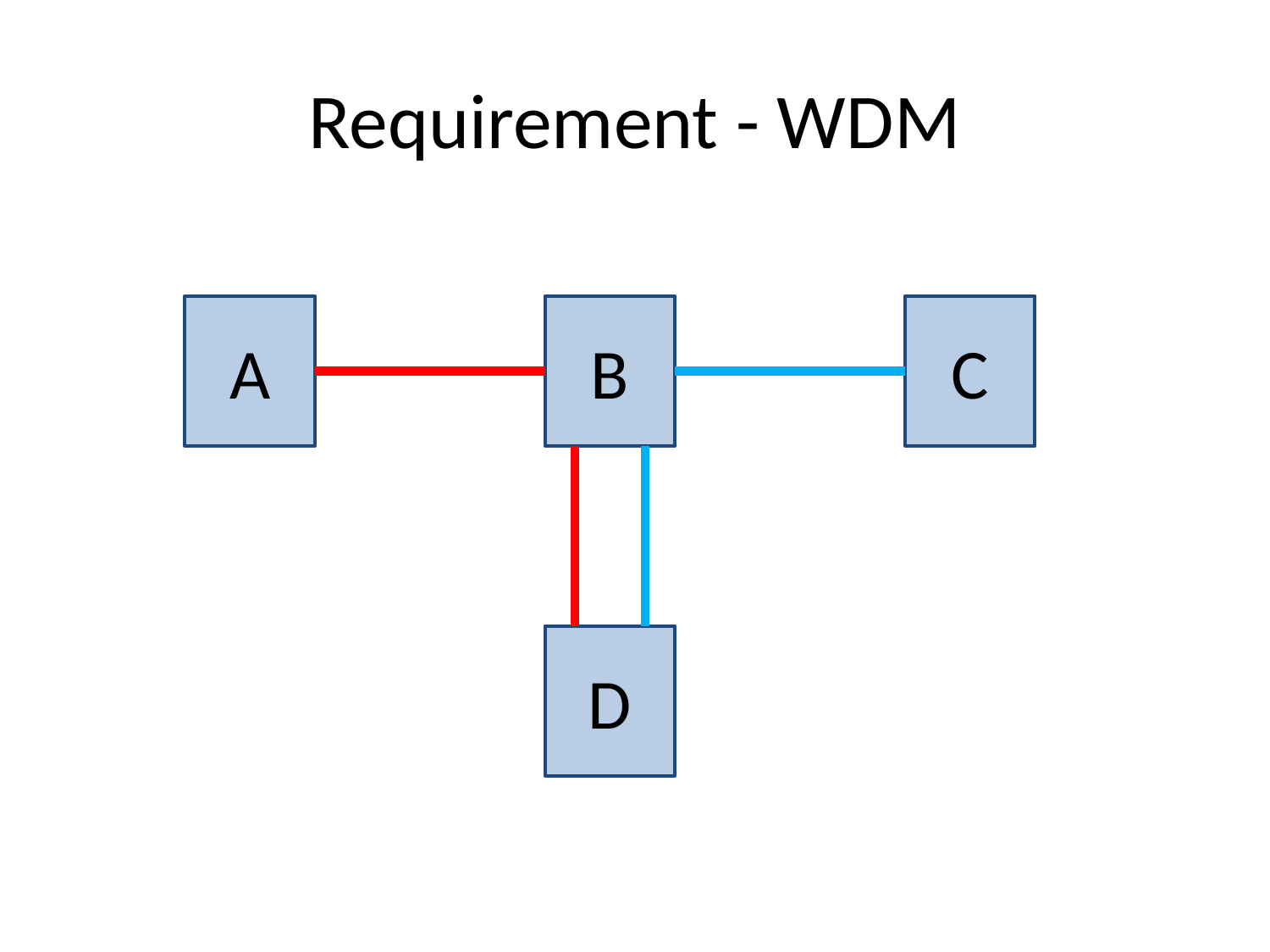

# Requirement - WDM
A
B
C
D